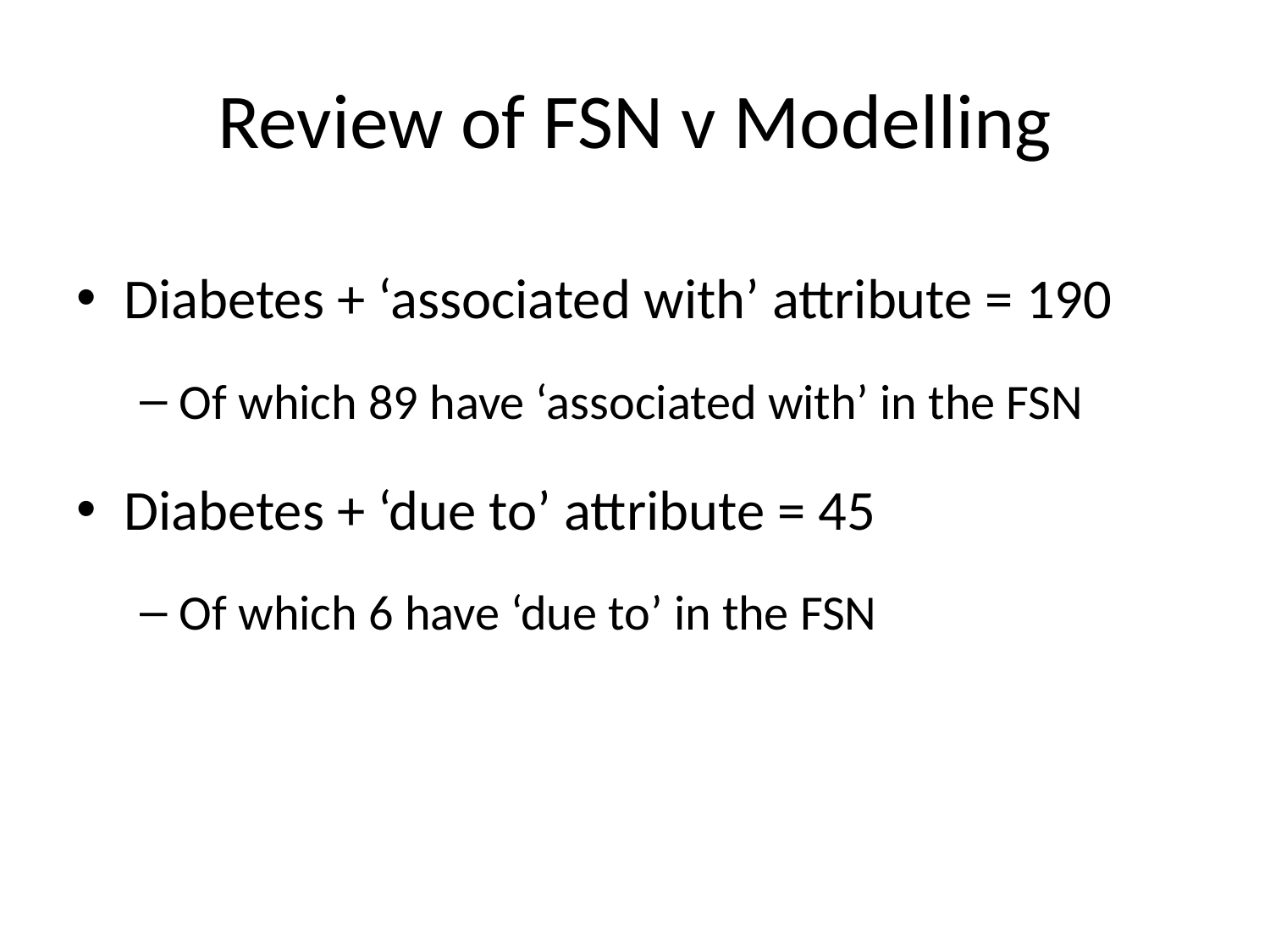

# Review of FSN v Modelling
Diabetes + ‘associated with’ attribute = 190
Of which 89 have ‘associated with’ in the FSN
Diabetes + ‘due to’ attribute = 45
Of which 6 have ‘due to’ in the FSN